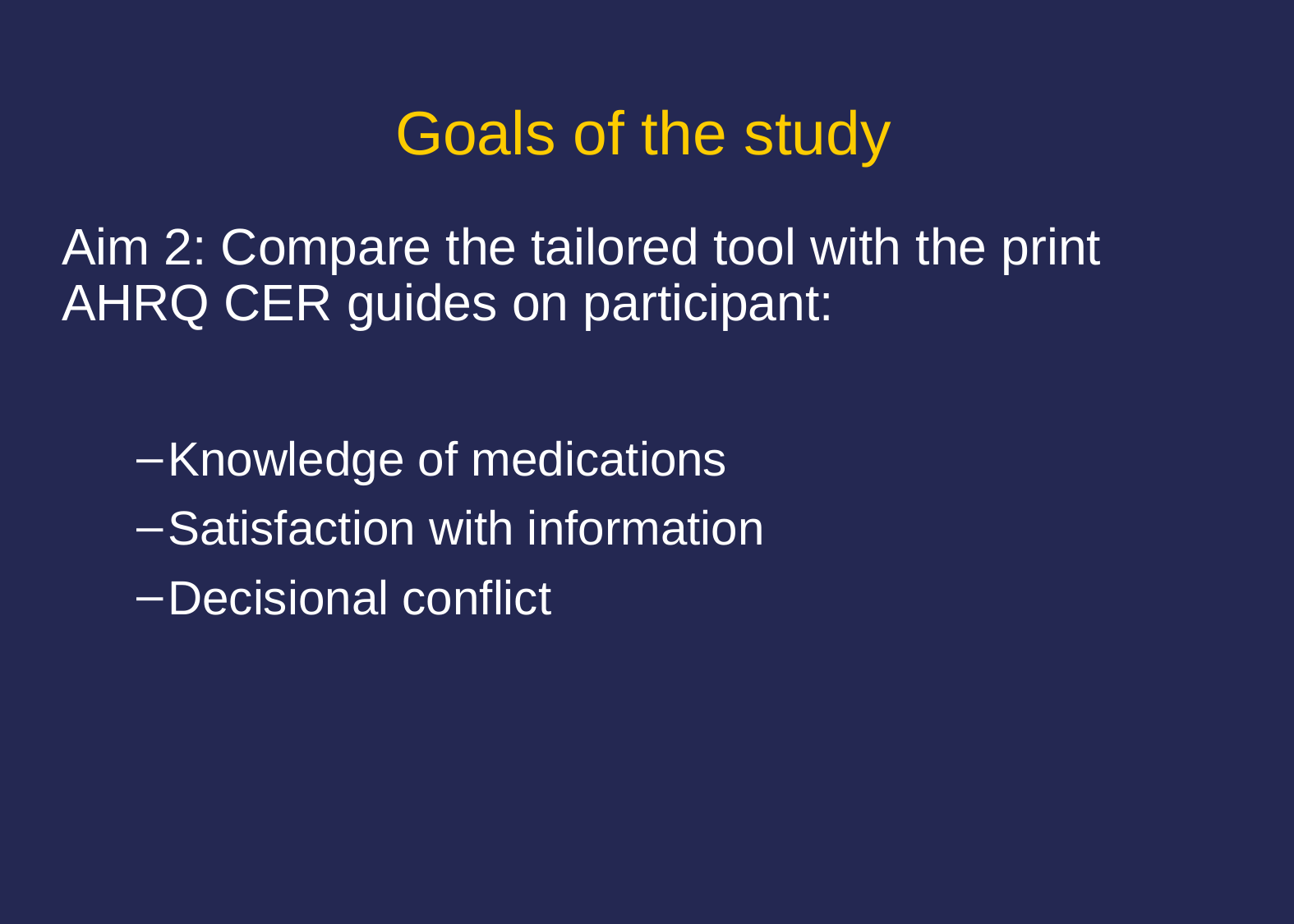

# Goals of the study
Aim 2: Compare the tailored tool with the print AHRQ CER guides on participant:

Knowledge of medications
Satisfaction with information
Decisional conflict